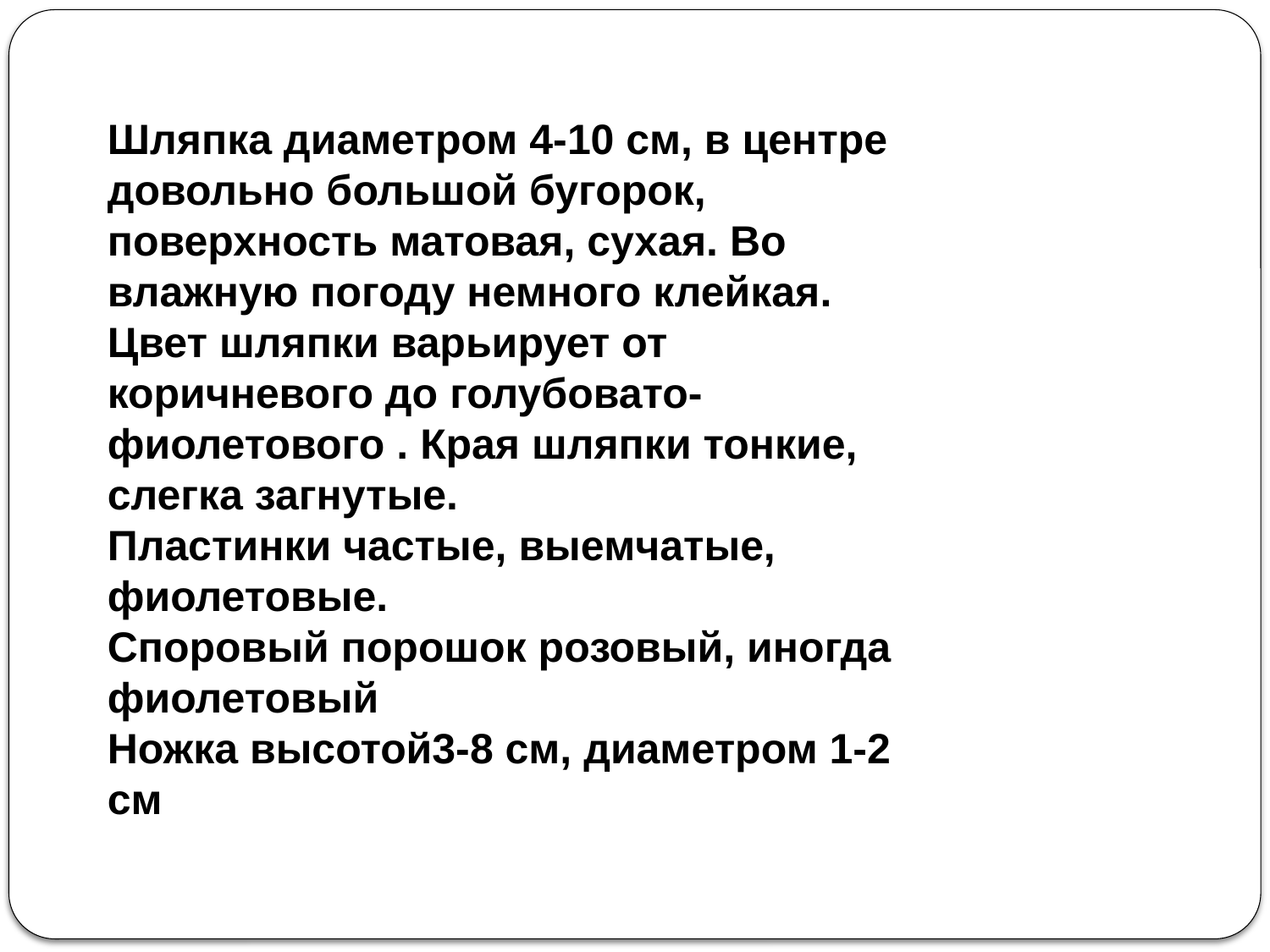

Шляпка диаметром 4-10 см, в центре довольно большой бугорок, поверхность матовая, сухая. Во влажную погоду немного клейкая. Цвет шляпки варьирует от коричневого до голубовато- фиолетового . Края шляпки тонкие, слегка загнутые.
Пластинки частые, выемчатые,  фиолетовые.
Споровый порошок розовый, иногда фиолетовый
Ножка высотой3-8 см, диаметром 1-2 см